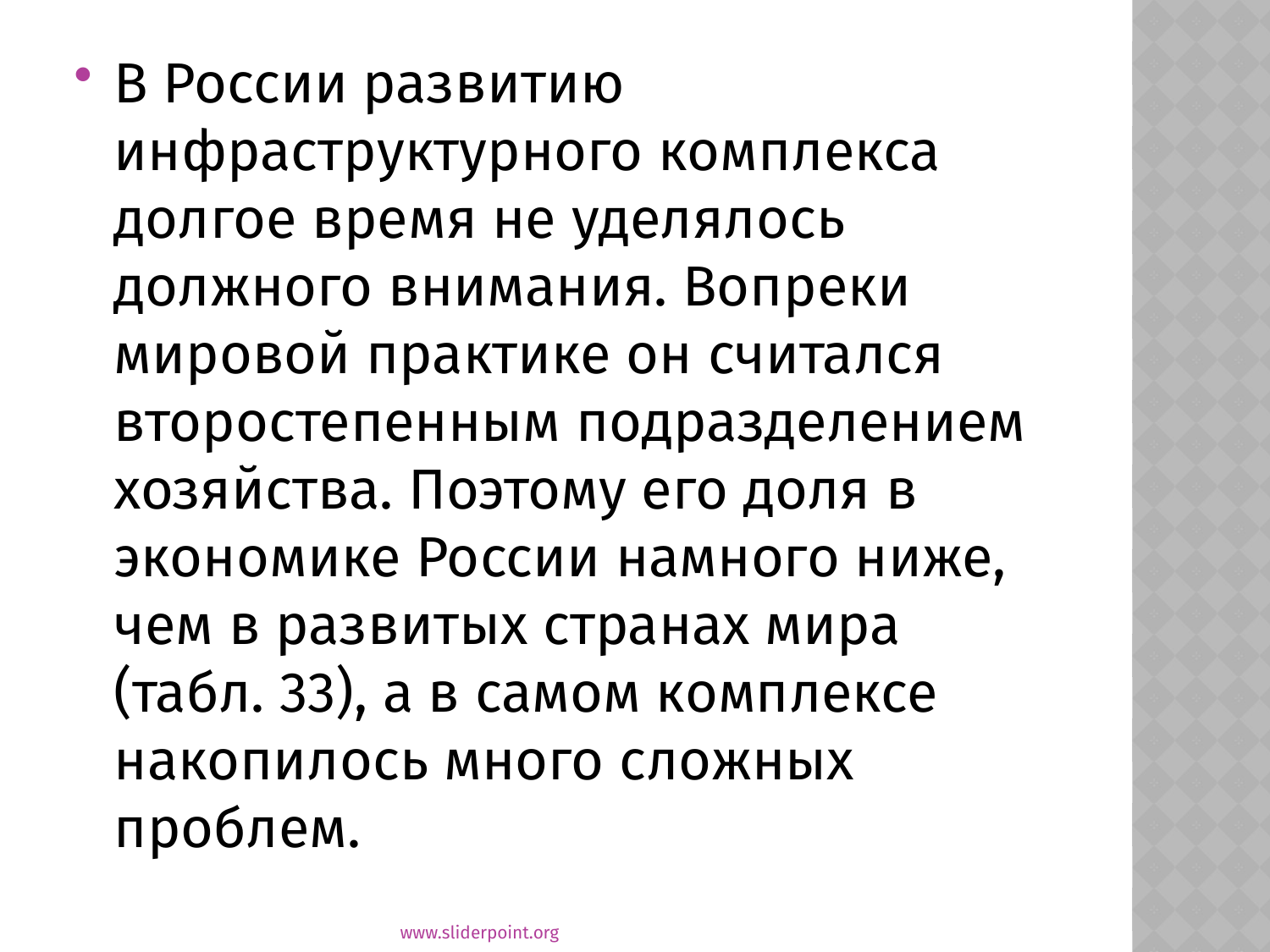

В России развитию инфраструктурного комплекса долгое время не уделялось должного внимания. Вопреки мировой практике он считался второстепенным подразделением хозяйства. Поэтому его доля в экономике России намного ниже, чем в развитых странах мира (табл. 33), а в самом комплексе накопилось много сложных проблем.
#
www.sliderpoint.org